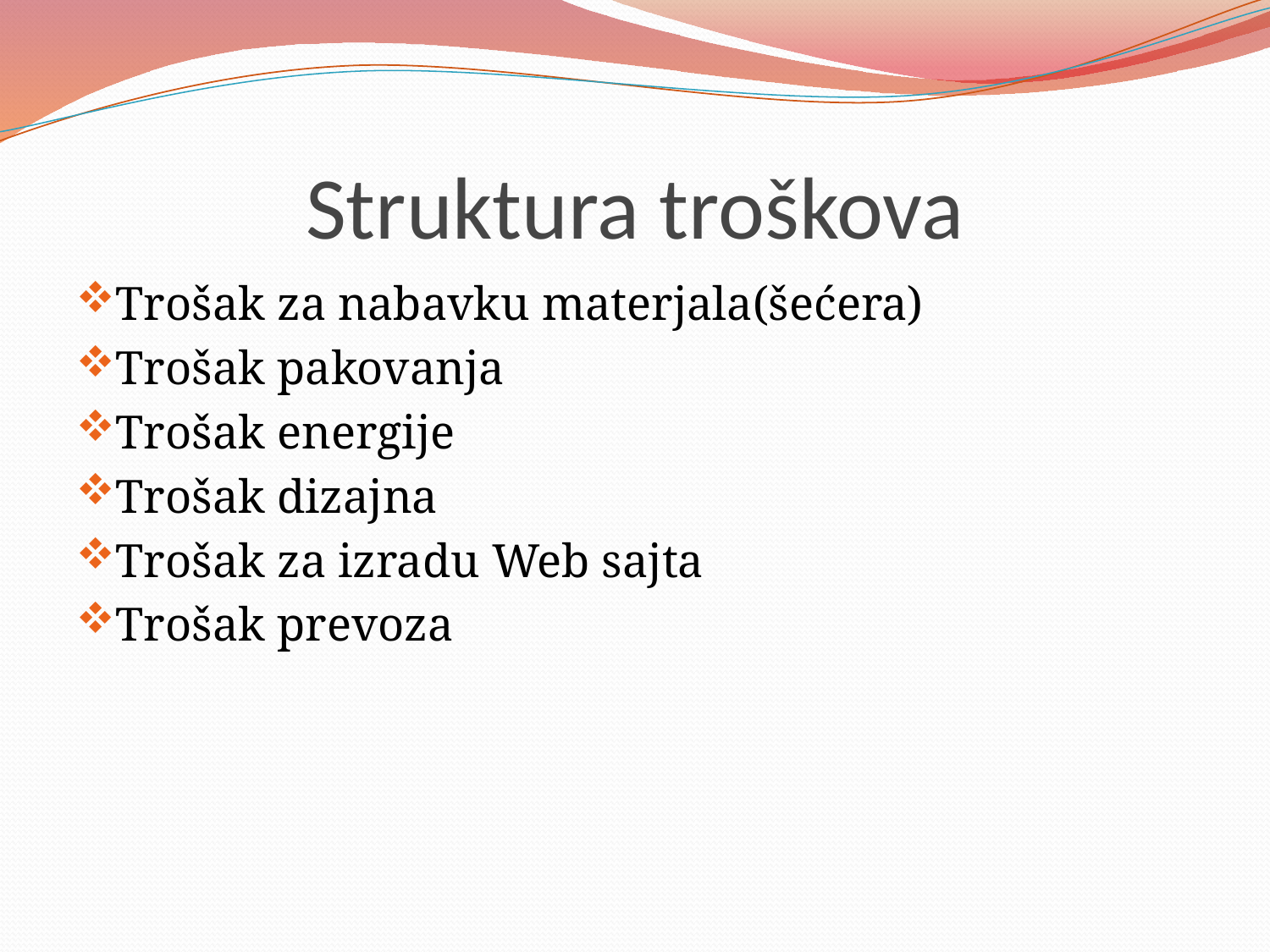

# Struktura troškova
Trošak za nabavku materjala(šećera)
Trošak pakovanja
Trošak energije
Trošak dizajna
Trošak za izradu Web sajta
Trošak prevoza